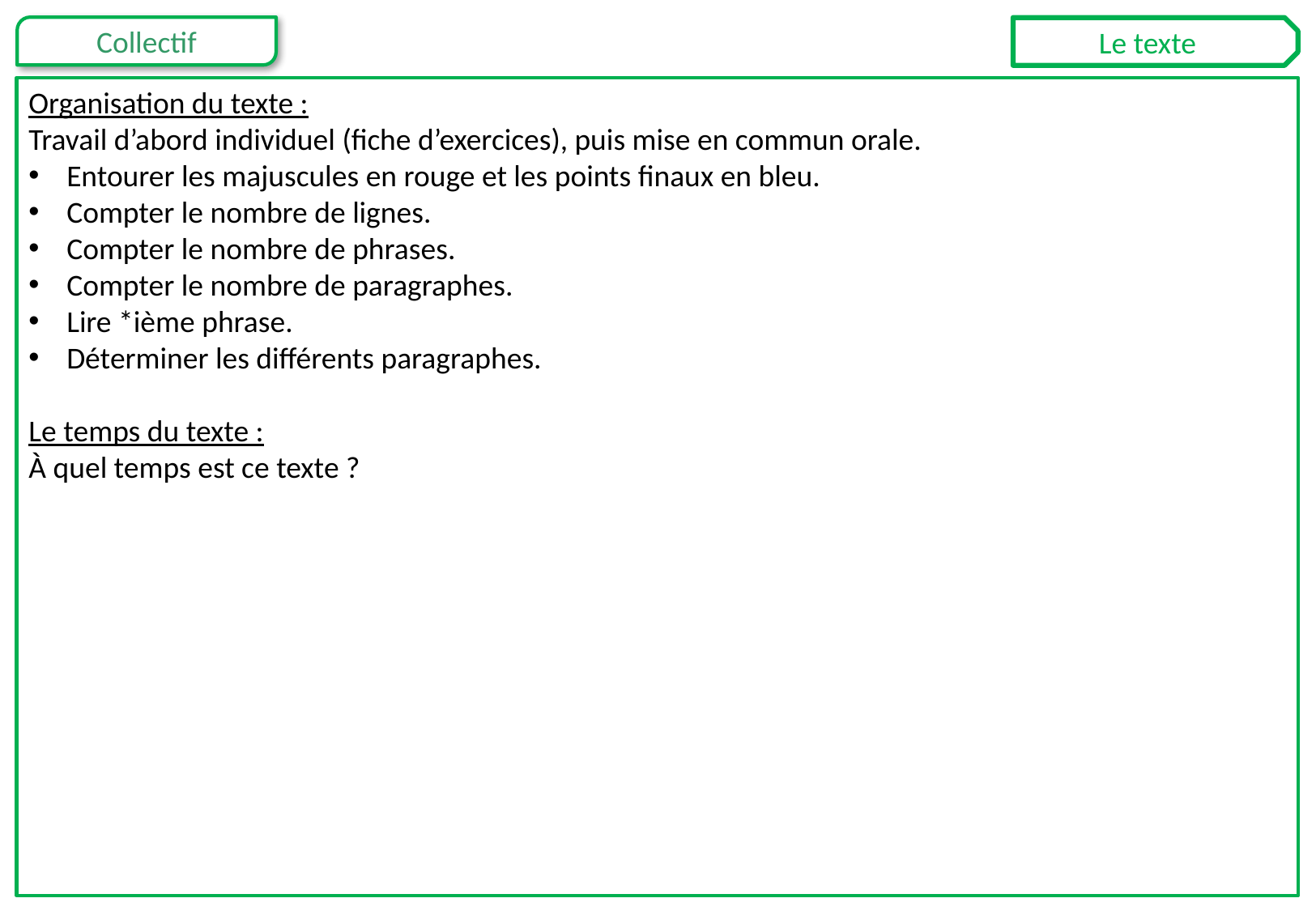

Le texte
Organisation du texte :
Travail d’abord individuel (fiche d’exercices), puis mise en commun orale.
Entourer les majuscules en rouge et les points finaux en bleu.
Compter le nombre de lignes.
Compter le nombre de phrases.
Compter le nombre de paragraphes.
Lire *ième phrase.
Déterminer les différents paragraphes.

Le temps du texte :
À quel temps est ce texte ?